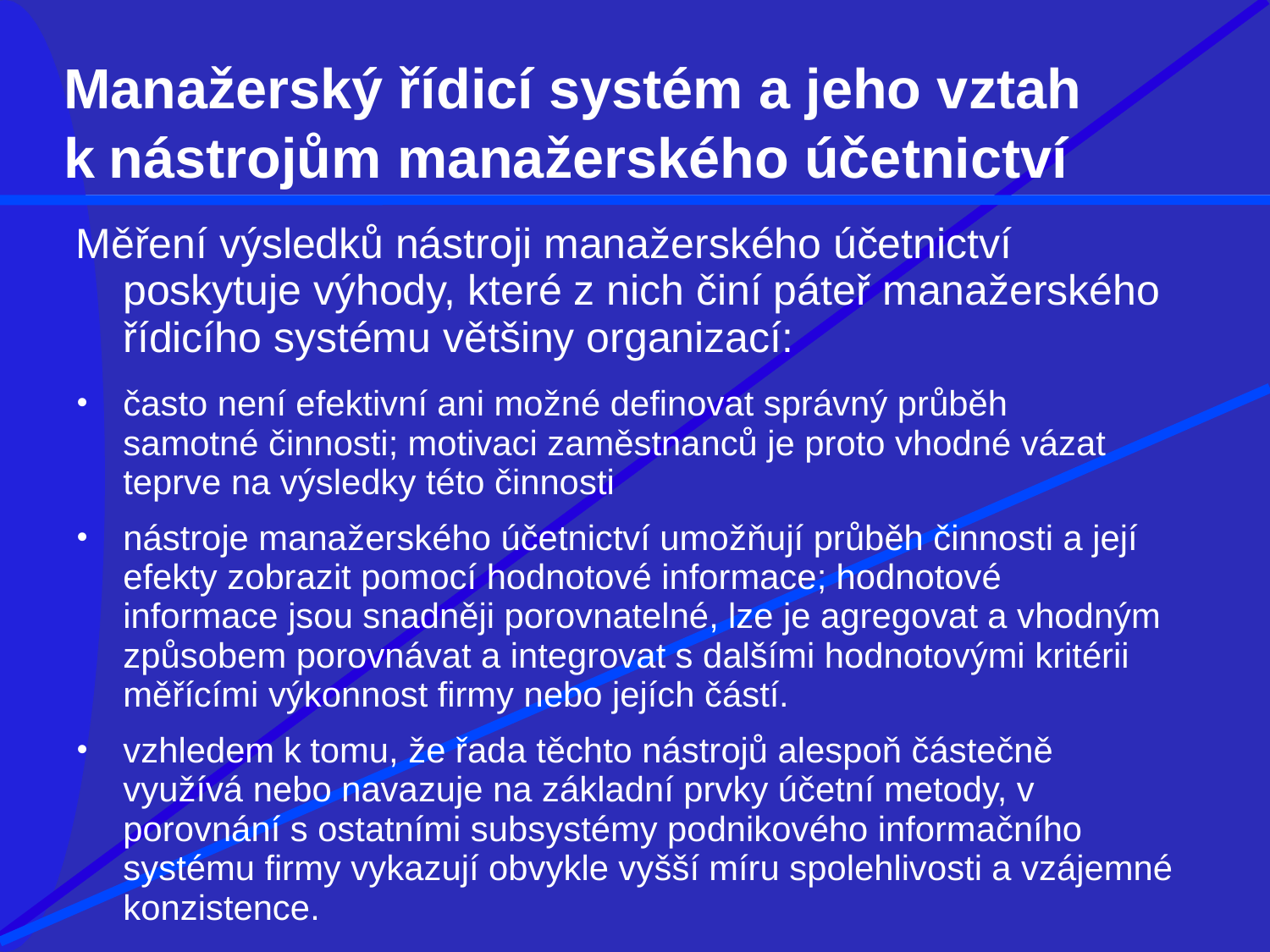

# Manažerský řídicí systém a jeho vztah
k nástrojům manažerského účetnictví
Měření výsledků nástroji manažerského účetnictví poskytuje výhody, které z nich činí páteř manažerského řídicího systému většiny organizací:
často není efektivní ani možné definovat správný průběh samotné činnosti; motivaci zaměstnanců je proto vhodné vázat teprve na výsledky této činnosti
nástroje manažerského účetnictví umožňují průběh činnosti a její efekty zobrazit pomocí hodnotové informace; hodnotové informace jsou snadněji porovnatelné, lze je agregovat a vhodným způsobem porovnávat a integrovat s dalšími hodnotovými kritérii měřícími výkonnost firmy nebo jejích částí.
vzhledem k tomu, že řada těchto nástrojů alespoň částečně využívá nebo navazuje na základní prvky účetní metody, v porovnání s ostatními subsystémy podnikového informačního systému firmy vykazují obvykle vyšší míru spolehlivosti a vzájemné konzistence.